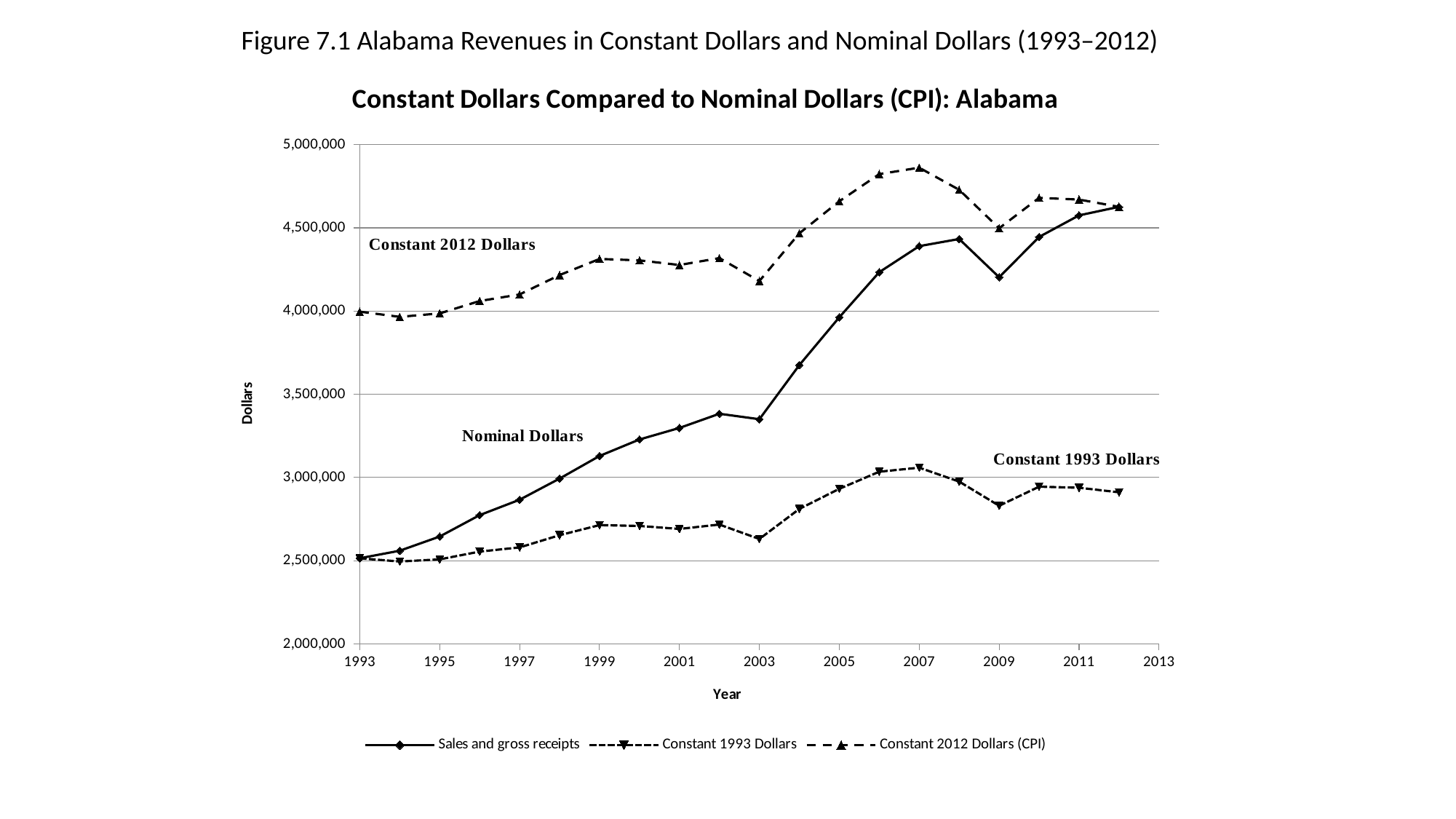

Figure 7.1 Alabama Revenues in Constant Dollars and Nominal Dollars (1993–2012)

### Chart:

| Category | Sales and gross receipts | Constant 1993 Dollars | Constant 2012 Dollars (CPI) |
|---|---|---|---|